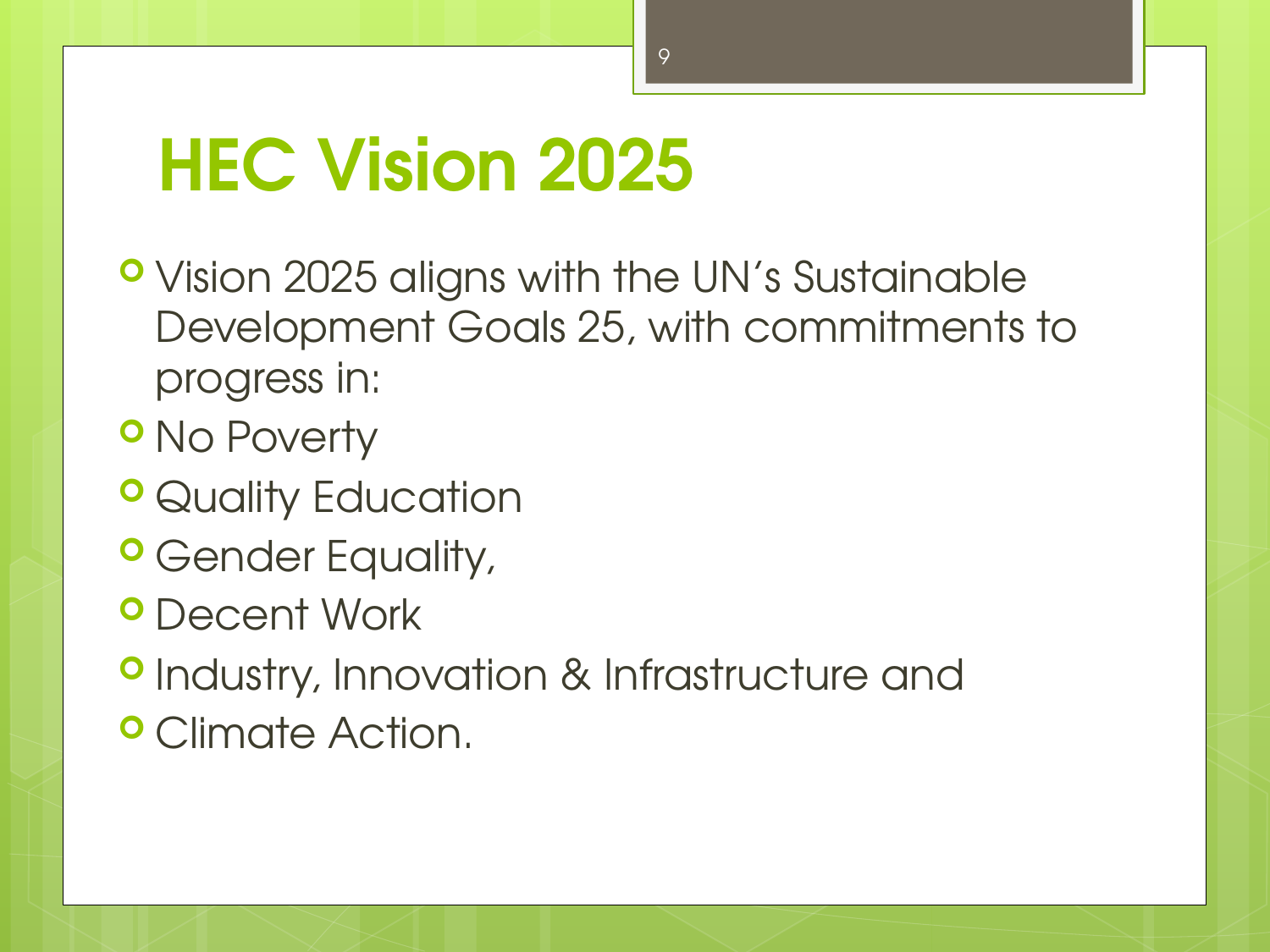

9
# HEC Vision 2025
Vision 2025 aligns with the UN’s Sustainable Development Goals 25, with commitments to progress in:
No Poverty
Quality Education
Gender Equality,
Decent Work
Industry, Innovation & Infrastructure and
Climate Action.